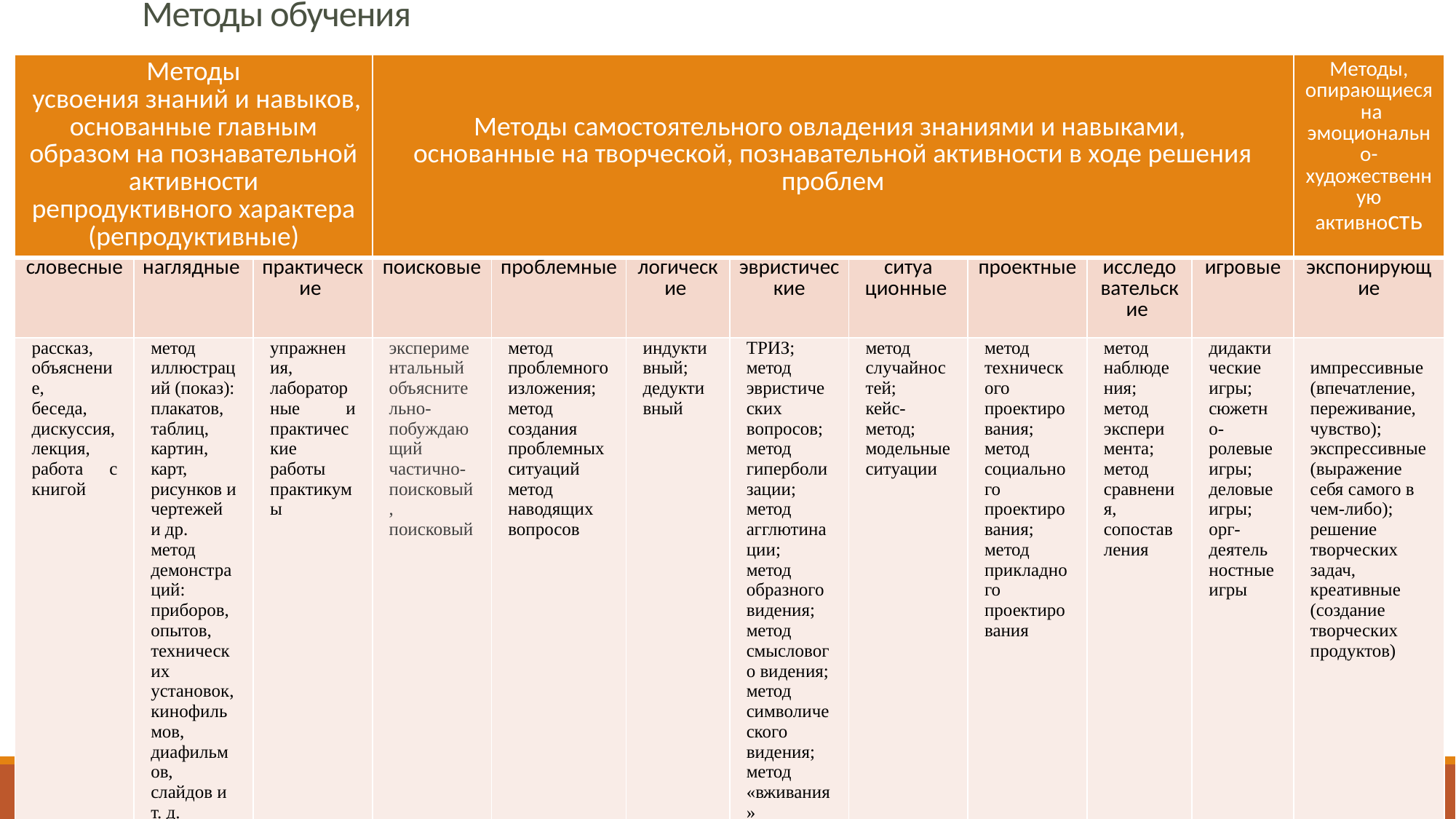

# Методы обучения
| Методы усвоения знаний и навыков, основанные главным образом на познавательной активности репродуктивного характера (репродуктивные) |  |  | Методы самостоятельного овладения знаниями и навыками, основанные на творческой, познавательной активности в ходе решения проблем |  |  |  |  |  |  |  | Методы, опирающиеся на эмоционально-художественную активность |
| --- | --- | --- | --- | --- | --- | --- | --- | --- | --- | --- | --- |
| словесные | наглядные | практические | поисковые | проблемные | логические | эвристические | ситуа ционные | проектные | исследо вательские | игровые | экспонирующие |
| рассказ, объяснение, беседа, дискуссия, лекция, работа с книгой | метод иллюстраций (показ): плакатов, таблиц, картин, карт, рисунков и чертежей и др. метод демонстраций:  приборов, опытов, технических установок, кинофильмов, диафильмов, слайдов и т. д. | упражнения, лабораторные и практические работы практикумы | экспериментальный объяснительно-побуждающий частично-поисковый, поисковый | метод проблемного изложения; метод создания проблемных ситуаций метод наводящих вопросов | индуктивный; дедуктивный | ТРИЗ; метод эвристических вопросов; метод гиперболизации; метод агглютинации; метод образного видения; метод смыслового видения; метод символического видения; метод «вживания» | метод случайностей; кейс-метод; модельные ситуации | метод технического проектирования; метод социального проектирования; метод прикладного проектирования | метод наблюдения; метод эксперимента; метод сравнения, сопоставления | дидактические игры; сюжетно-ролевые игры; деловые игры; орг-деятельностные игры | импрессивные (впечатление, переживание, чувство); экспрессивные (выражение себя самого в чем-либо); решение творческих задач, креативные (создание творческих продуктов) |